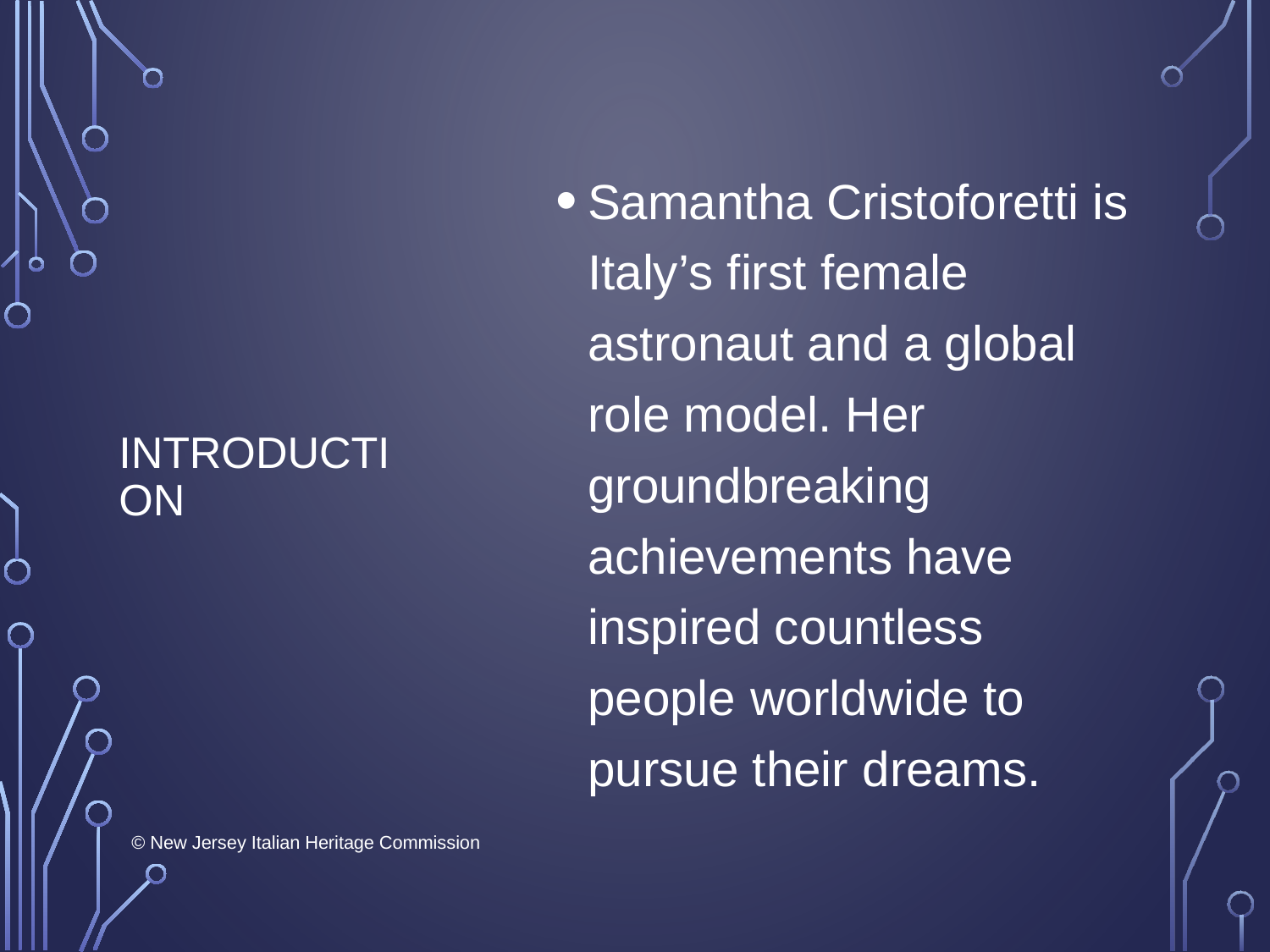

# Introduction
Samantha Cristoforetti is Italy’s first female astronaut and a global role model. Her groundbreaking achievements have inspired countless people worldwide to pursue their dreams.
© New Jersey Italian Heritage Commission